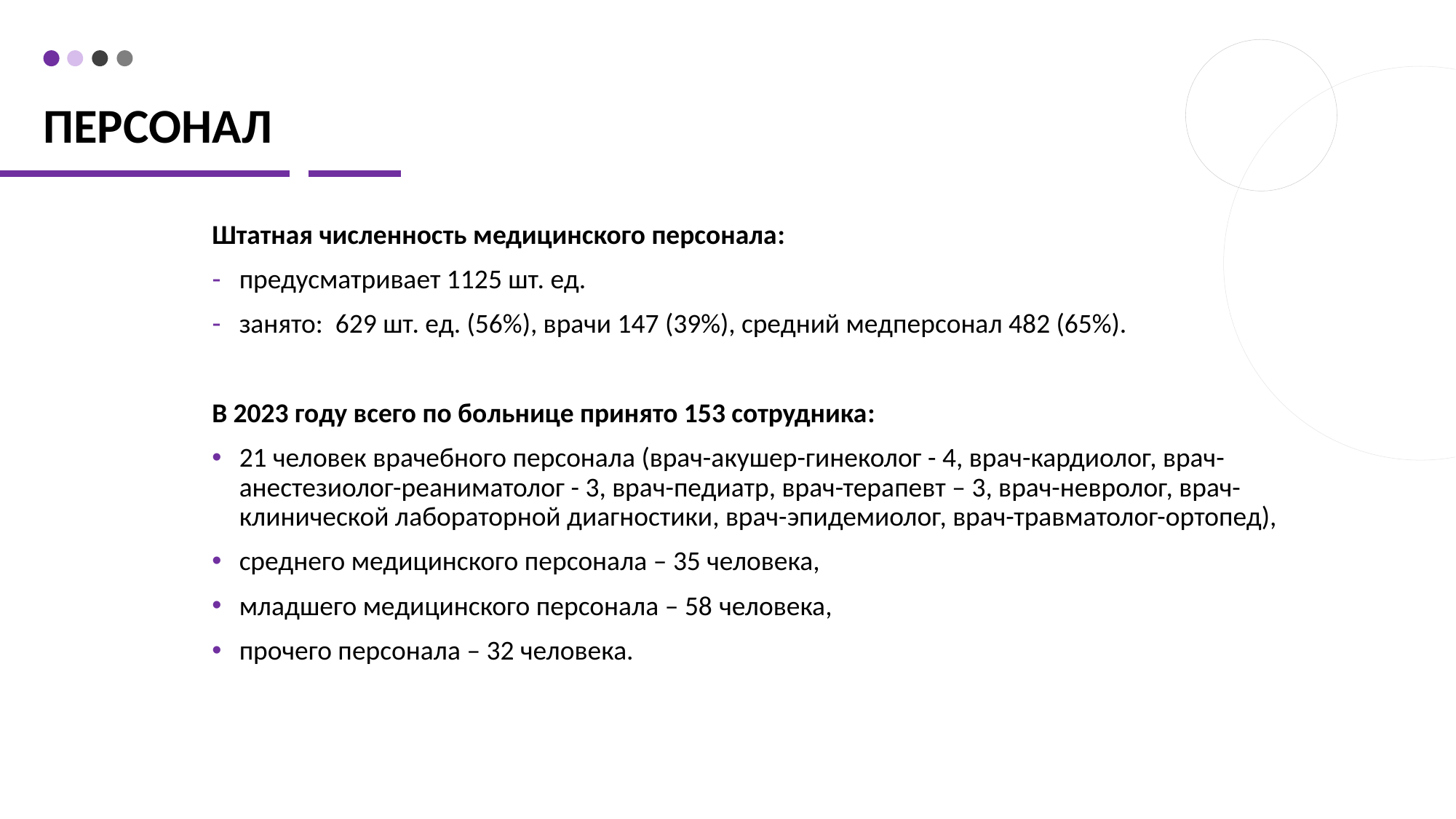

# персонал
Штатная численность медицинского персонала:
предусматривает 1125 шт. ед.
занято:  629 шт. ед. (56%), врачи 147 (39%), средний медперсонал 482 (65%).

В 2023 году всего по больнице принято 153 сотрудника:
21 человек врачебного персонала (врач-акушер-гинеколог - 4, врач-кардиолог, врач-анестезиолог-реаниматолог - 3, врач-педиатр, врач-терапевт – 3, врач-невролог, врач-клинической лабораторной диагностики, врач-эпидемиолог, врач-травматолог-ортопед),
среднего медицинского персонала – 35 человека,
младшего медицинского персонала – 58 человека,
прочего персонала – 32 человека.